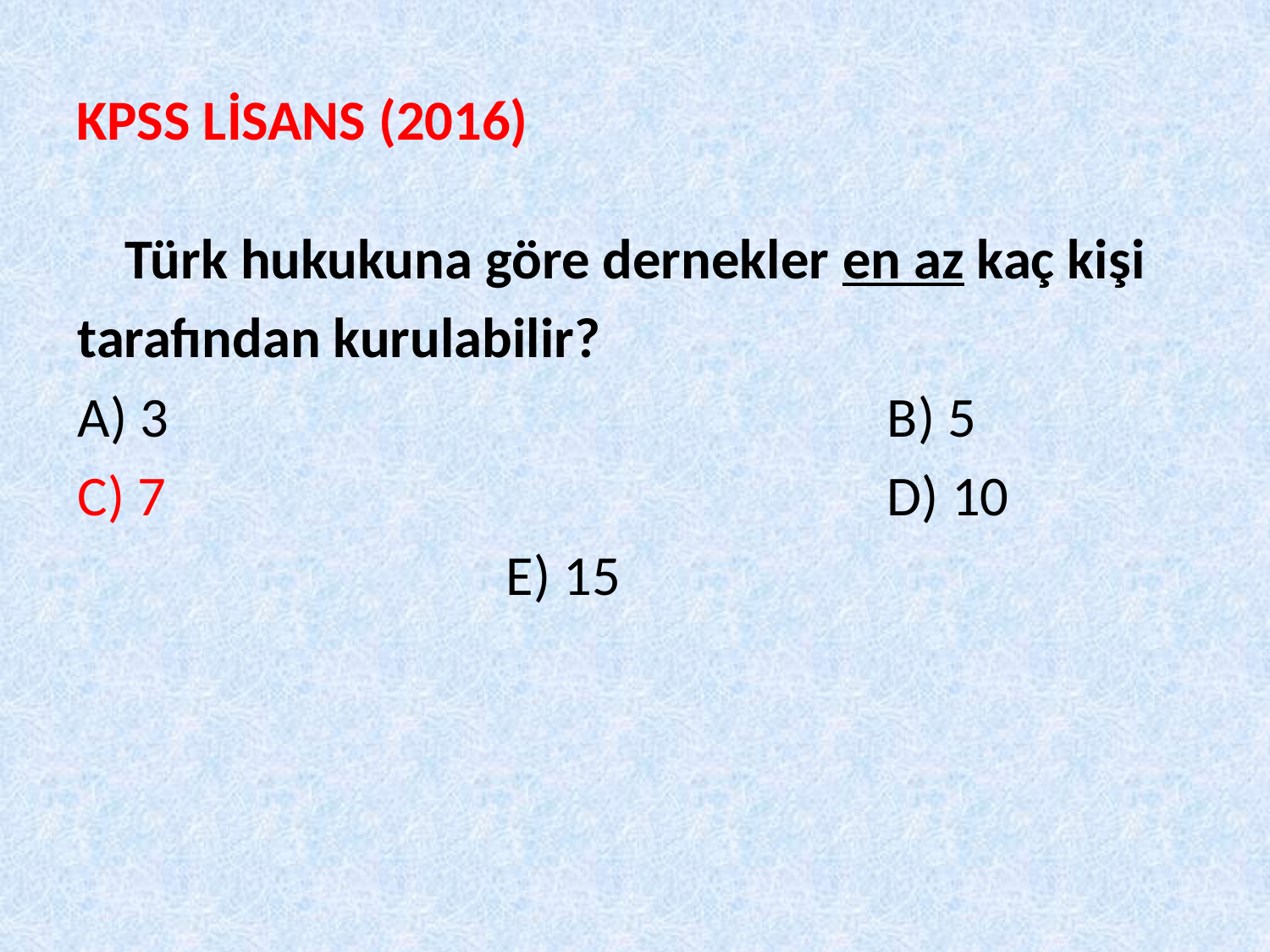

# KPSS LİSANS (2016)
	Türk hukukuna göre dernekler en az kaç kişi
tarafından kurulabilir?
A) 3 						B) 5
C) 7 						D) 10
		     		E) 15